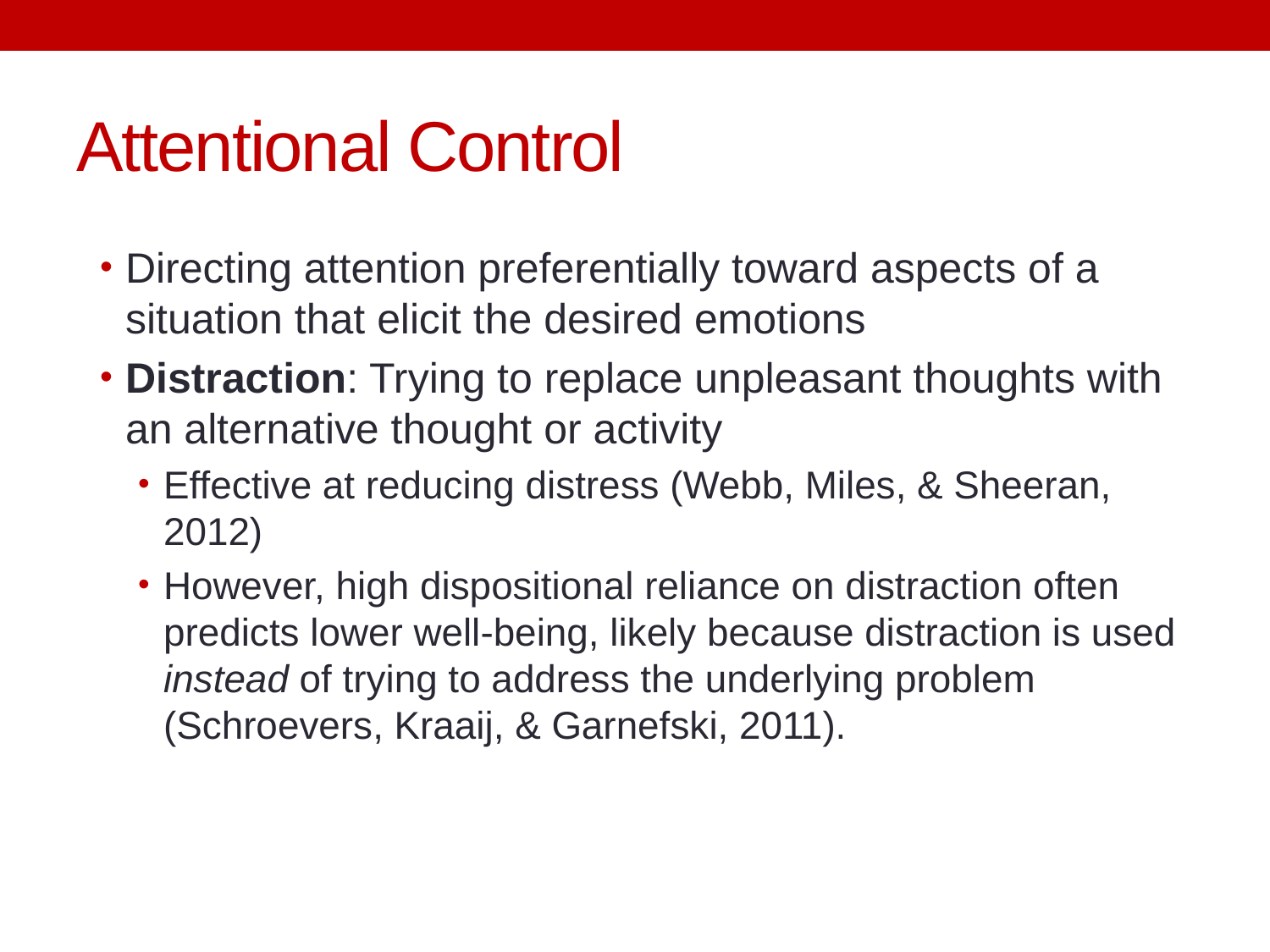

# Attentional Control
Directing attention preferentially toward aspects of a situation that elicit the desired emotions
Distraction: Trying to replace unpleasant thoughts with an alternative thought or activity
Effective at reducing distress (Webb, Miles, & Sheeran, 2012)
However, high dispositional reliance on distraction often predicts lower well-being, likely because distraction is used instead of trying to address the underlying problem (Schroevers, Kraaij, & Garnefski, 2011).